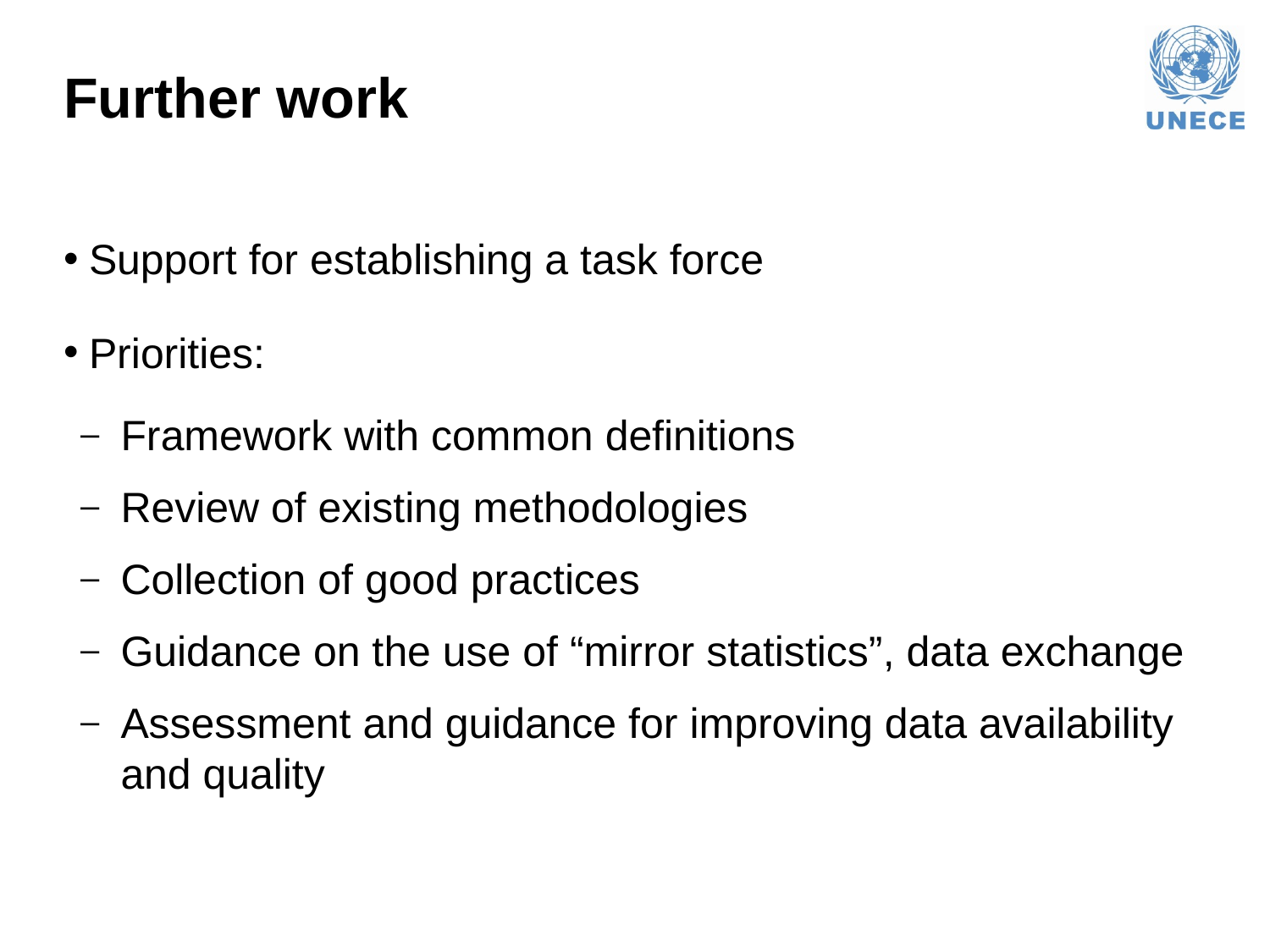

# Further work
Support for establishing a task force
Priorities:
Framework with common definitions
Review of existing methodologies
Collection of good practices
Guidance on the use of “mirror statistics”, data exchange
Assessment and guidance for improving data availability and quality